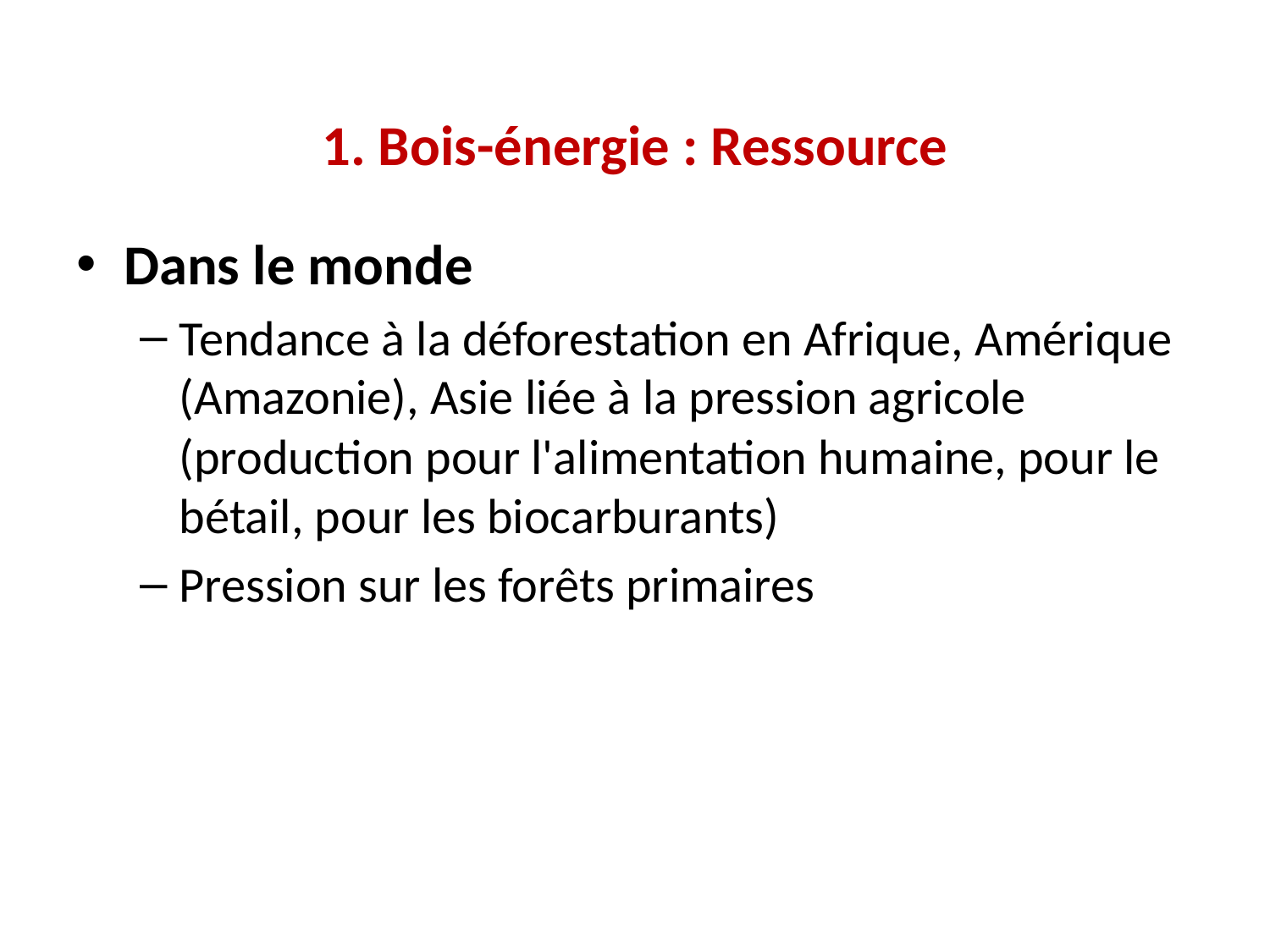

# 1. Bois-énergie : Ressource
Dans le monde
Tendance à la déforestation en Afrique, Amérique (Amazonie), Asie liée à la pression agricole (production pour l'alimentation humaine, pour le bétail, pour les biocarburants)
Pression sur les forêts primaires